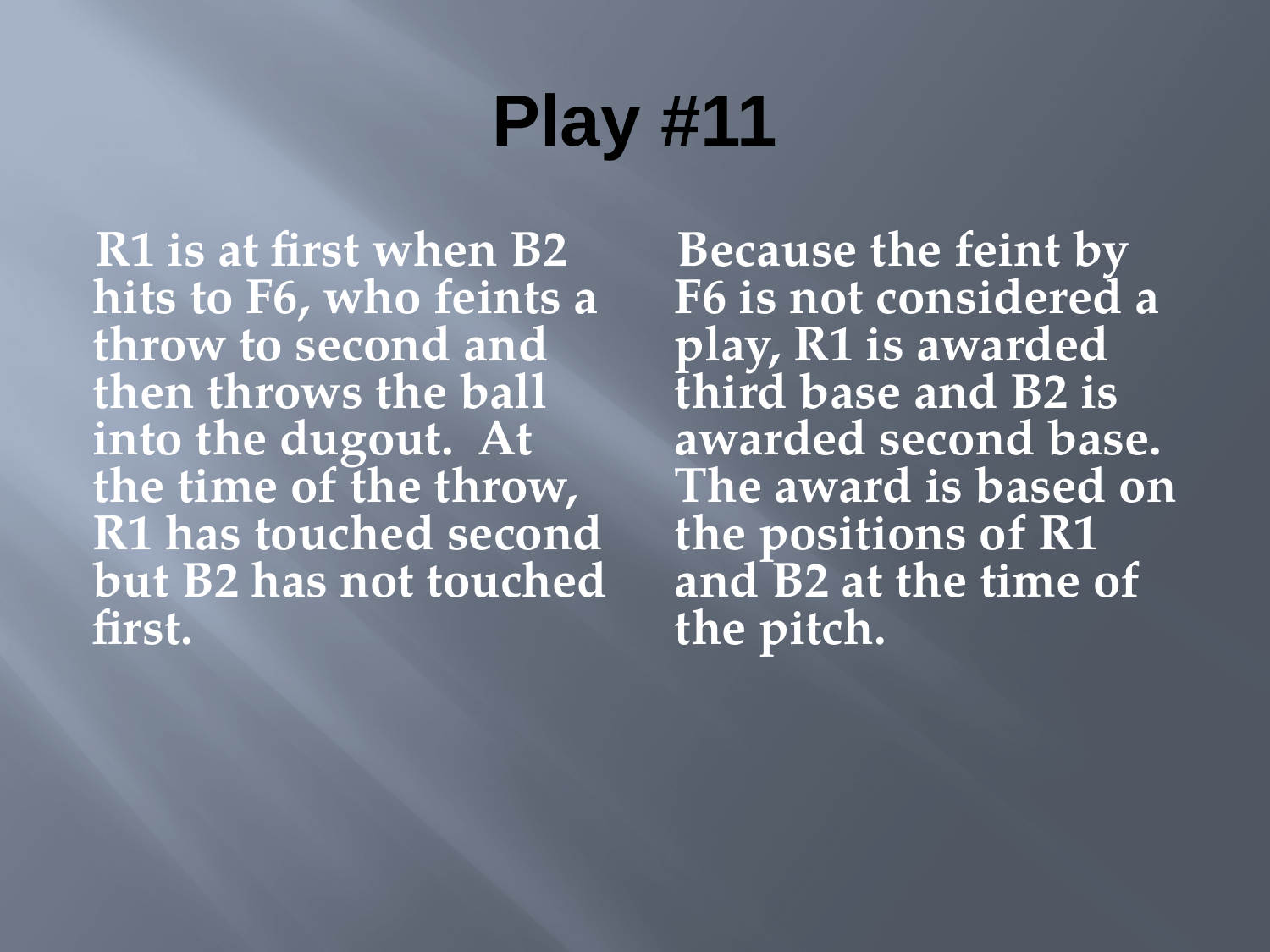

# Play #11
R1 is at first when B2 hits to F6, who feints a throw to second and then throws the ball into the dugout.  At the time of the throw, R1 has touched second but B2 has not touched first.
Because the feint by F6 is not considered a play, R1 is awarded third base and B2 is awarded second base.  The award is based on the positions of R1 and B2 at the time of the pitch.